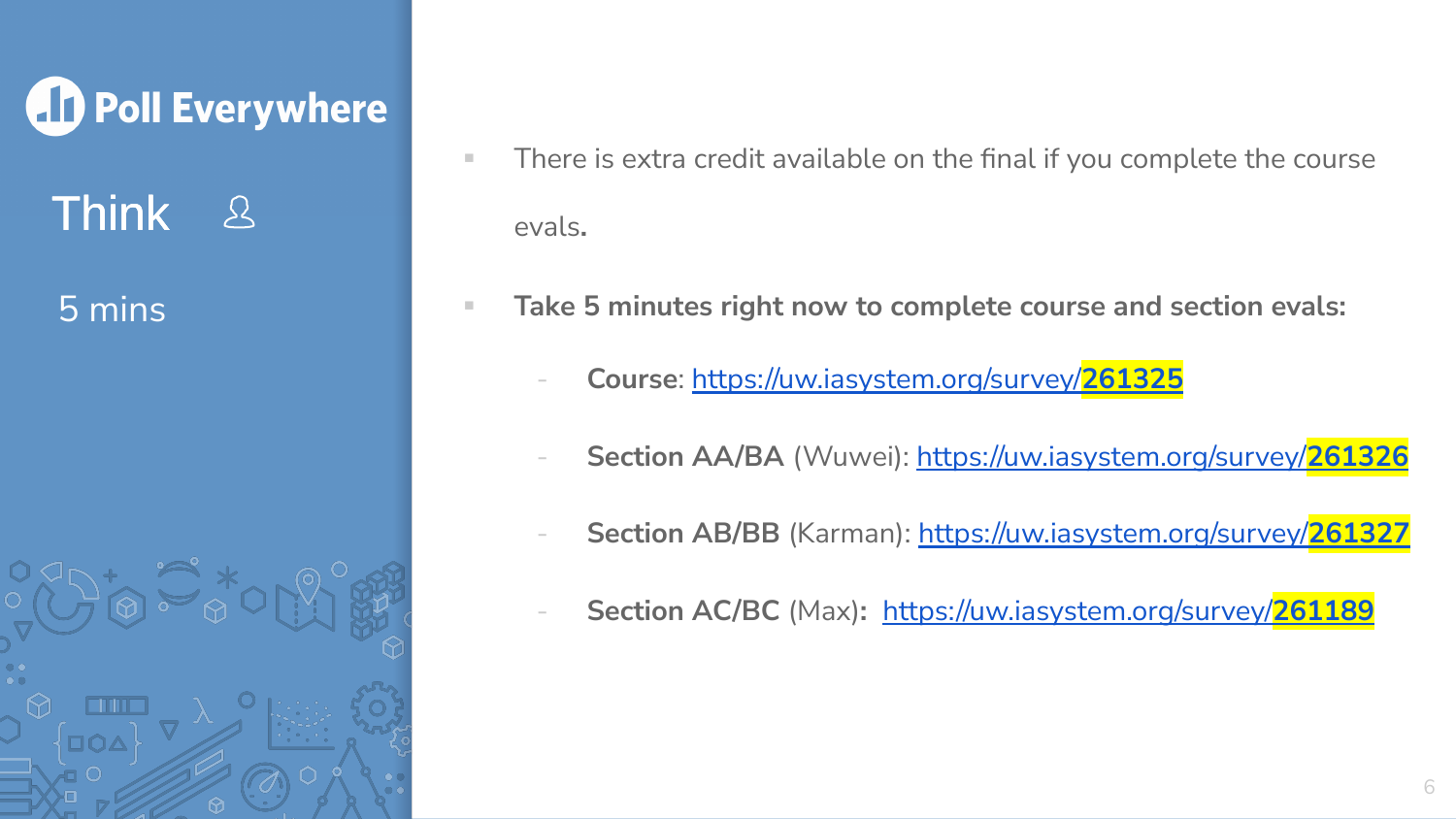

There is extra credit available on the final if you complete the course evals.
Take 5 minutes right now to complete course and section evals:
Course: https://uw.iasystem.org/survey/261325
Section AA/BA (Wuwei): https://uw.iasystem.org/survey/261326
Section AB/BB (Karman): https://uw.iasystem.org/survey/261327
Section AC/BC (Max):  https://uw.iasystem.org/survey/261189
# 5 mins

6